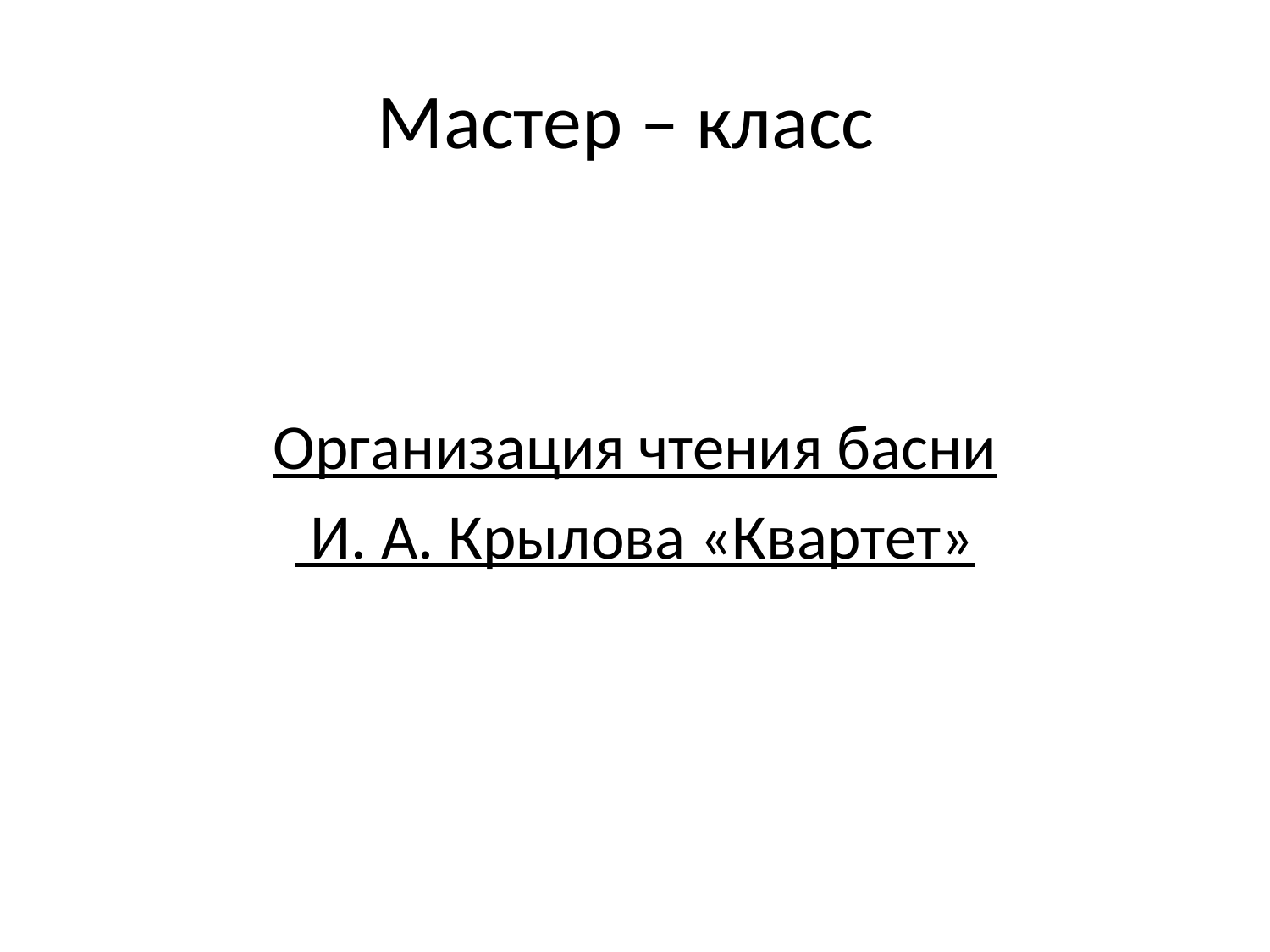

# Мастер – класс

Организация чтения басни
 И. А. Крылова «Квартет»